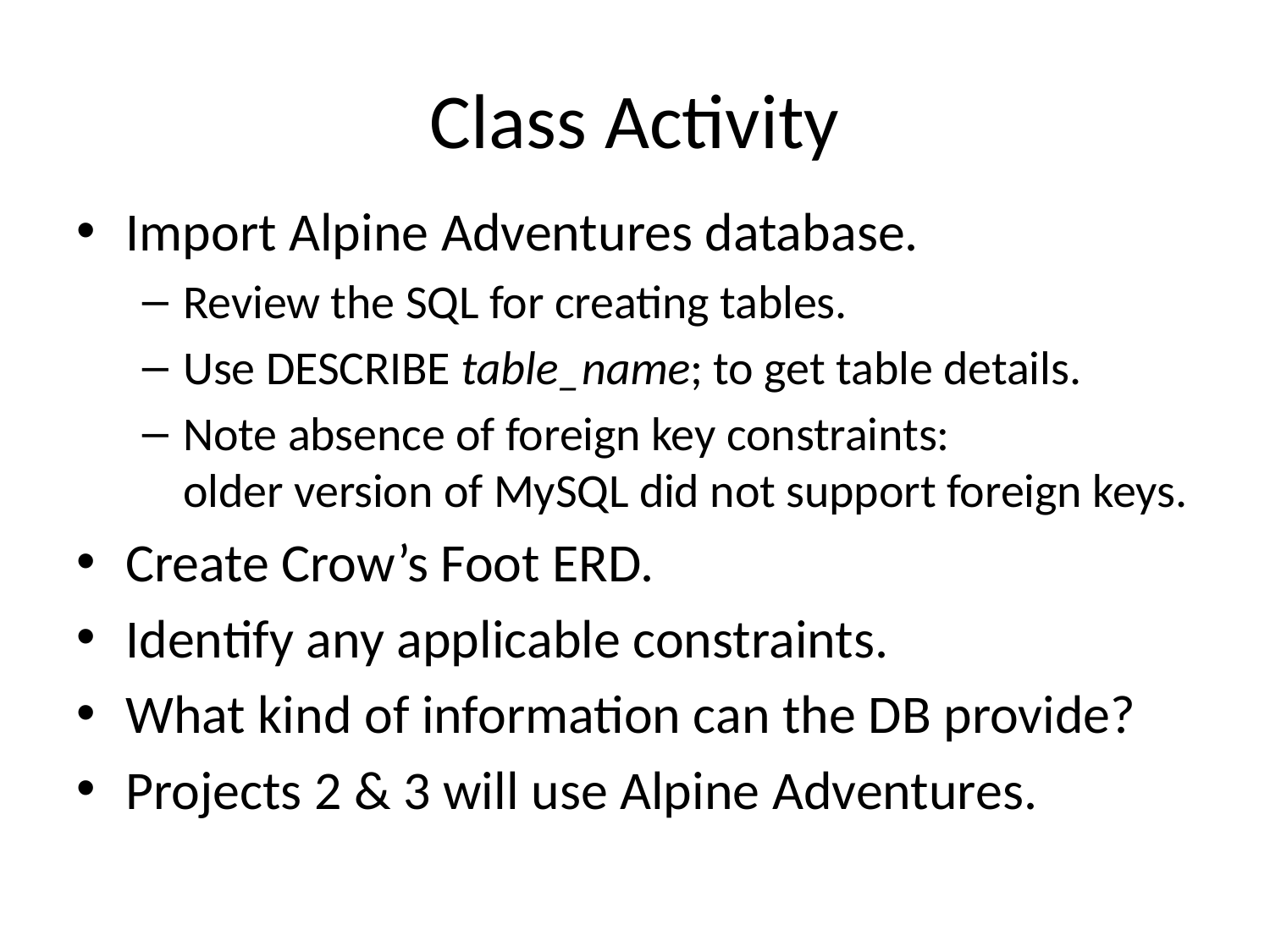

# Class Activity
Import Alpine Adventures database.
Review the SQL for creating tables.
Use DESCRIBE table_name; to get table details.
Note absence of foreign key constraints:
older version of MySQL did not support foreign keys.
Create Crow’s Foot ERD.
Identify any applicable constraints.
What kind of information can the DB provide?
Projects 2 & 3 will use Alpine Adventures.